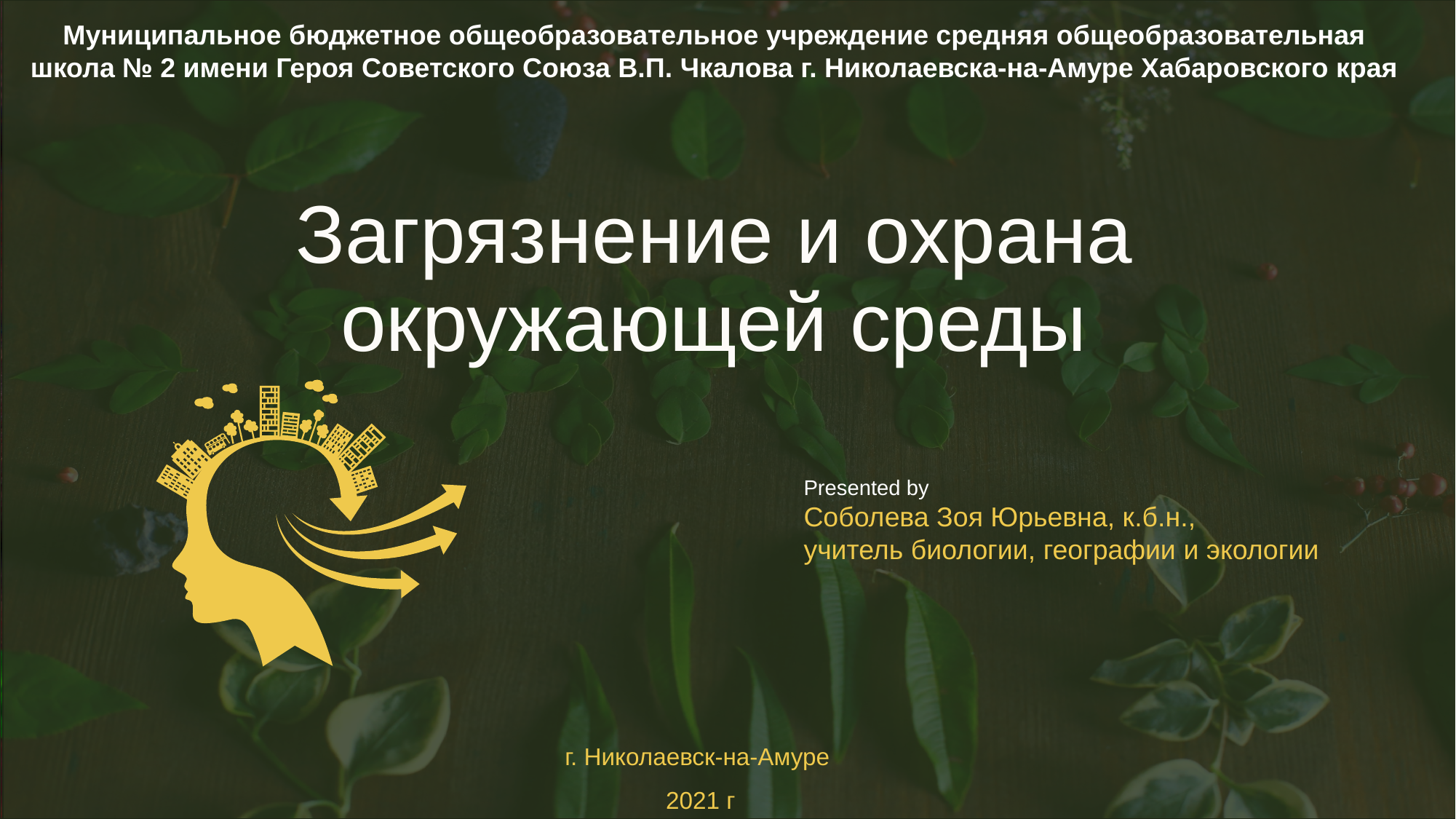

# Загрязнение и охрана окружающей среды

Муниципальное бюджетное общеобразовательное учреждение средняя общеобразовательная школа № 2 имени Героя Советского Cоюза В.П. Чкалова г. Николаевска-на-Амуре Хабаровского края

Presented by
Соболева Зоя Юрьевна, к.б.н.,
учитель биологии, географии и экологии
г. Николаевск-на-Амуре
2021 г